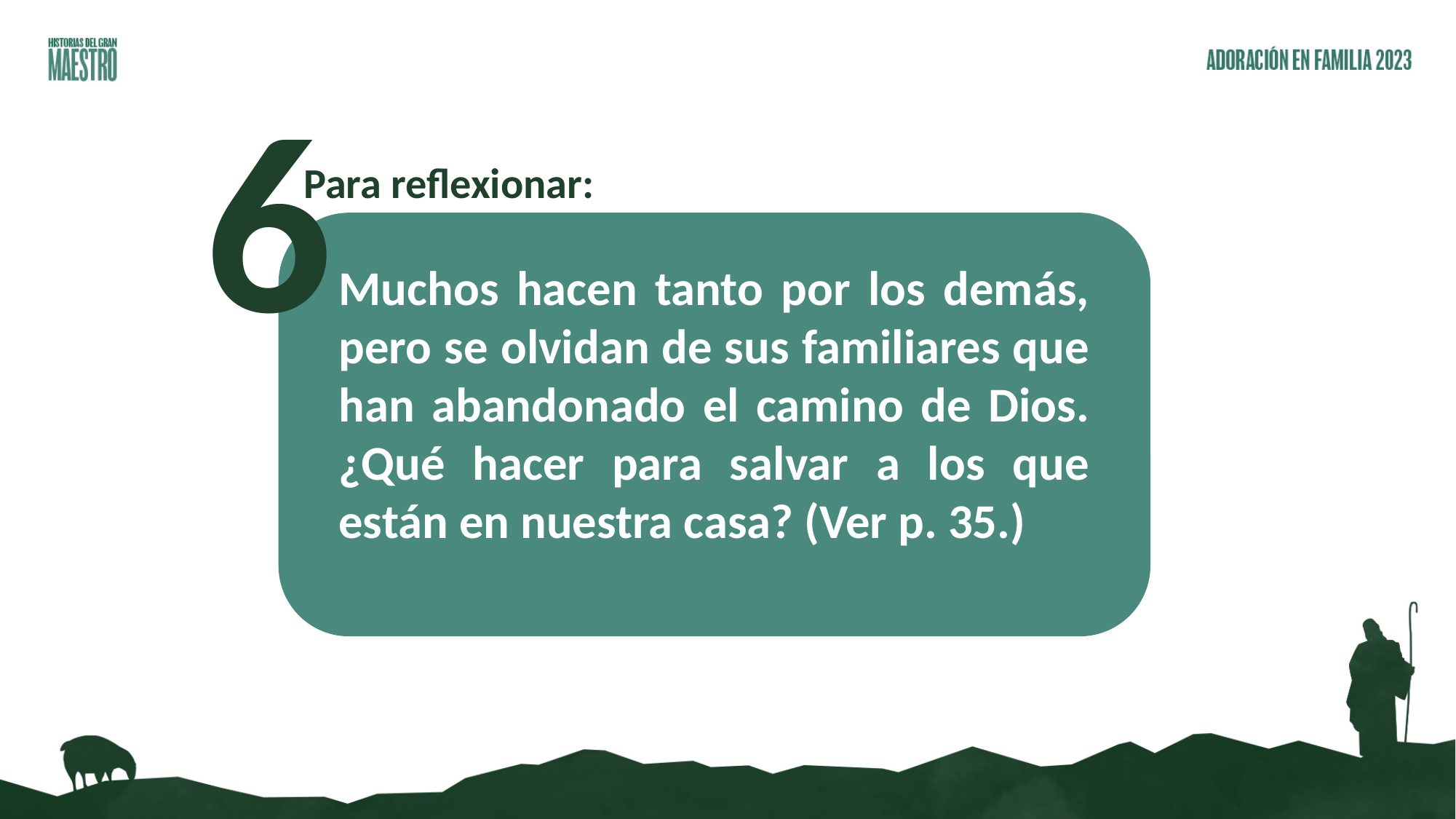

6
Para reflexionar:

Muchos hacen tanto por los demás, pero se olvidan de sus familiares que han abandonado el camino de Dios. ¿Qué hacer para salvar a los que están en nuestra casa? (Ver p. 35.)